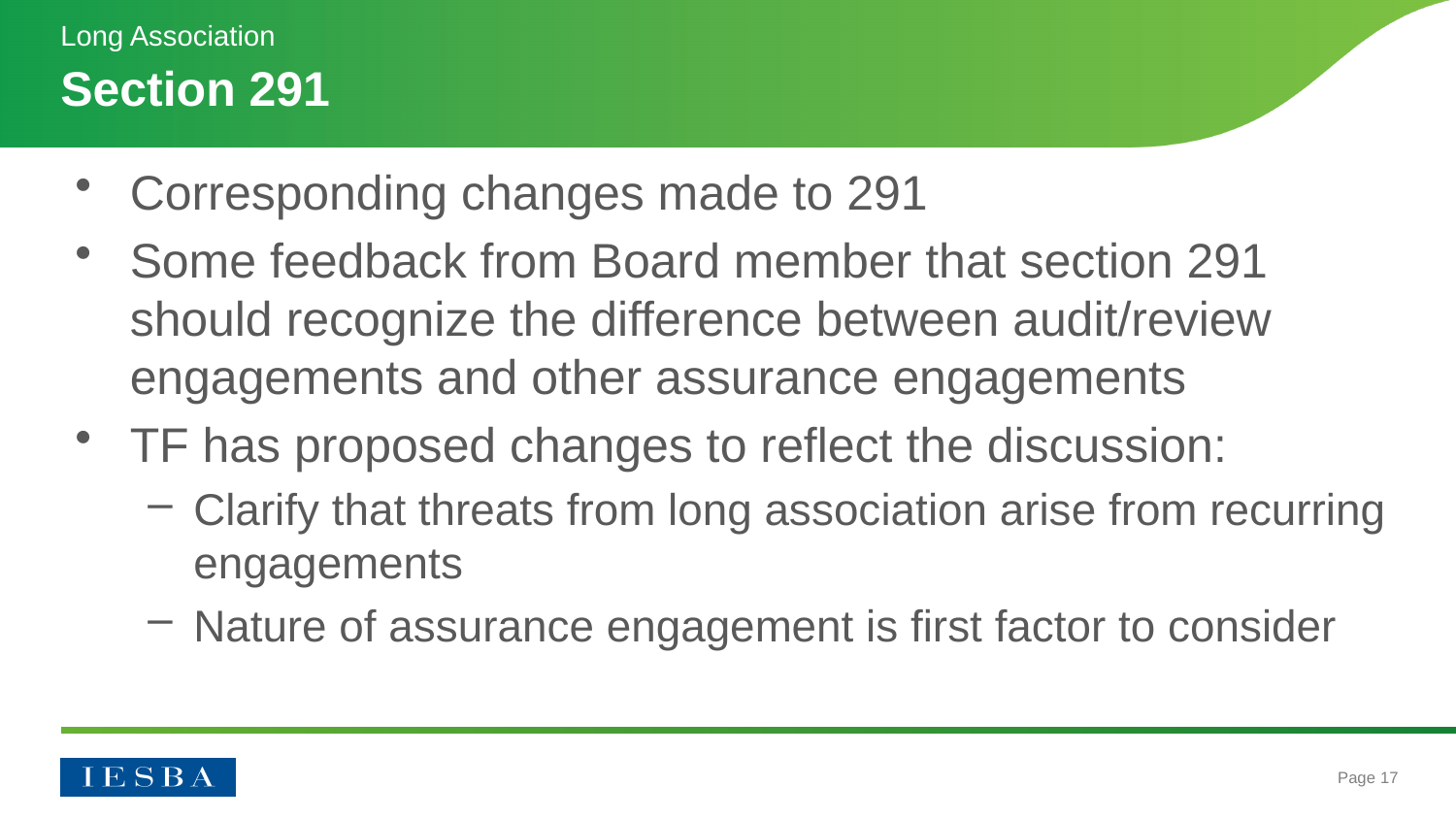

Long Association
# Section 291
Corresponding changes made to 291
Some feedback from Board member that section 291 should recognize the difference between audit/review engagements and other assurance engagements
TF has proposed changes to reflect the discussion:
Clarify that threats from long association arise from recurring engagements
Nature of assurance engagement is first factor to consider